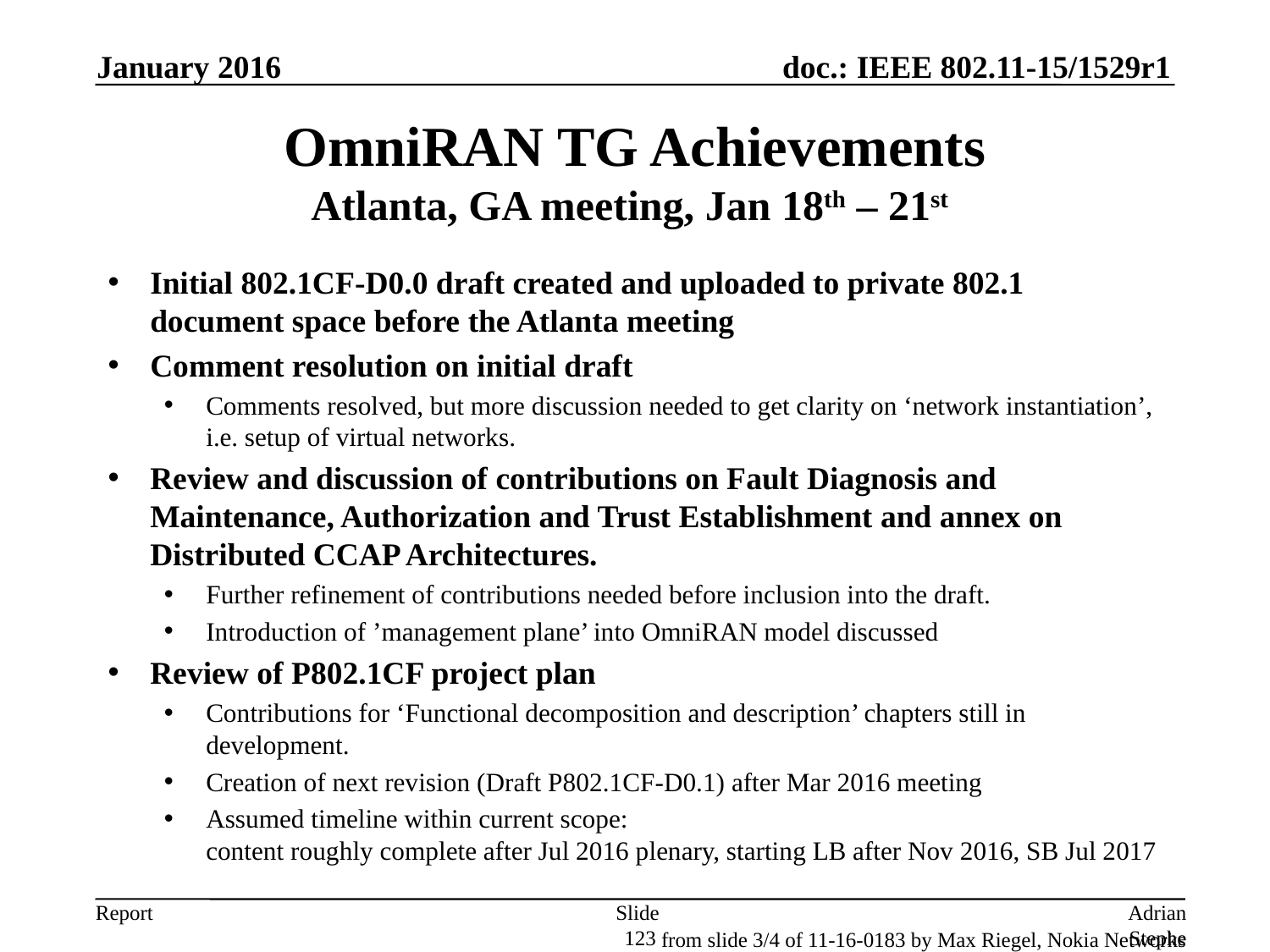

January 2016
# OmniRAN TG Achievements Atlanta, GA meeting, Jan 18th – 21st
Initial 802.1CF-D0.0 draft created and uploaded to private 802.1 document space before the Atlanta meeting
Comment resolution on initial draft
Comments resolved, but more discussion needed to get clarity on ‘network instantiation’, i.e. setup of virtual networks.
Review and discussion of contributions on Fault Diagnosis and Maintenance, Authorization and Trust Establishment and annex on Distributed CCAP Architectures.
Further refinement of contributions needed before inclusion into the draft.
Introduction of ’management plane’ into OmniRAN model discussed
Review of P802.1CF project plan
Contributions for ‘Functional decomposition and description’ chapters still in development.
Creation of next revision (Draft P802.1CF-D0.1) after Mar 2016 meeting
Assumed timeline within current scope:
content roughly complete after Jul 2016 plenary, starting LB after Nov 2016, SB Jul 2017
Slide 123
Adrian Stephens, Intel Corporation
from slide 3/4 of 11-16-0183 by Max Riegel, Nokia Networks